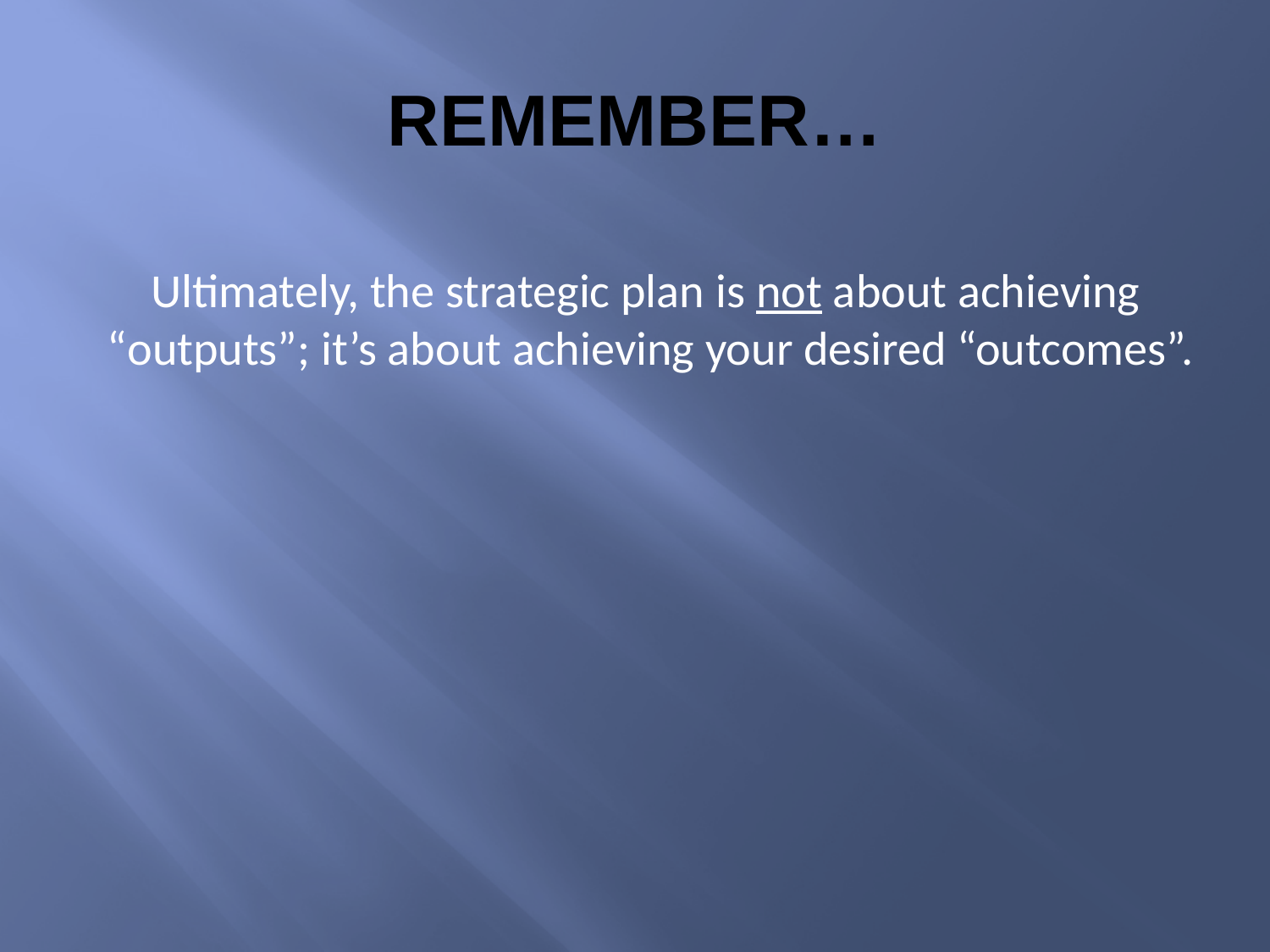

# REMEMBER…
Ultimately, the strategic plan is not about achieving
“outputs”; it’s about achieving your desired “outcomes”.